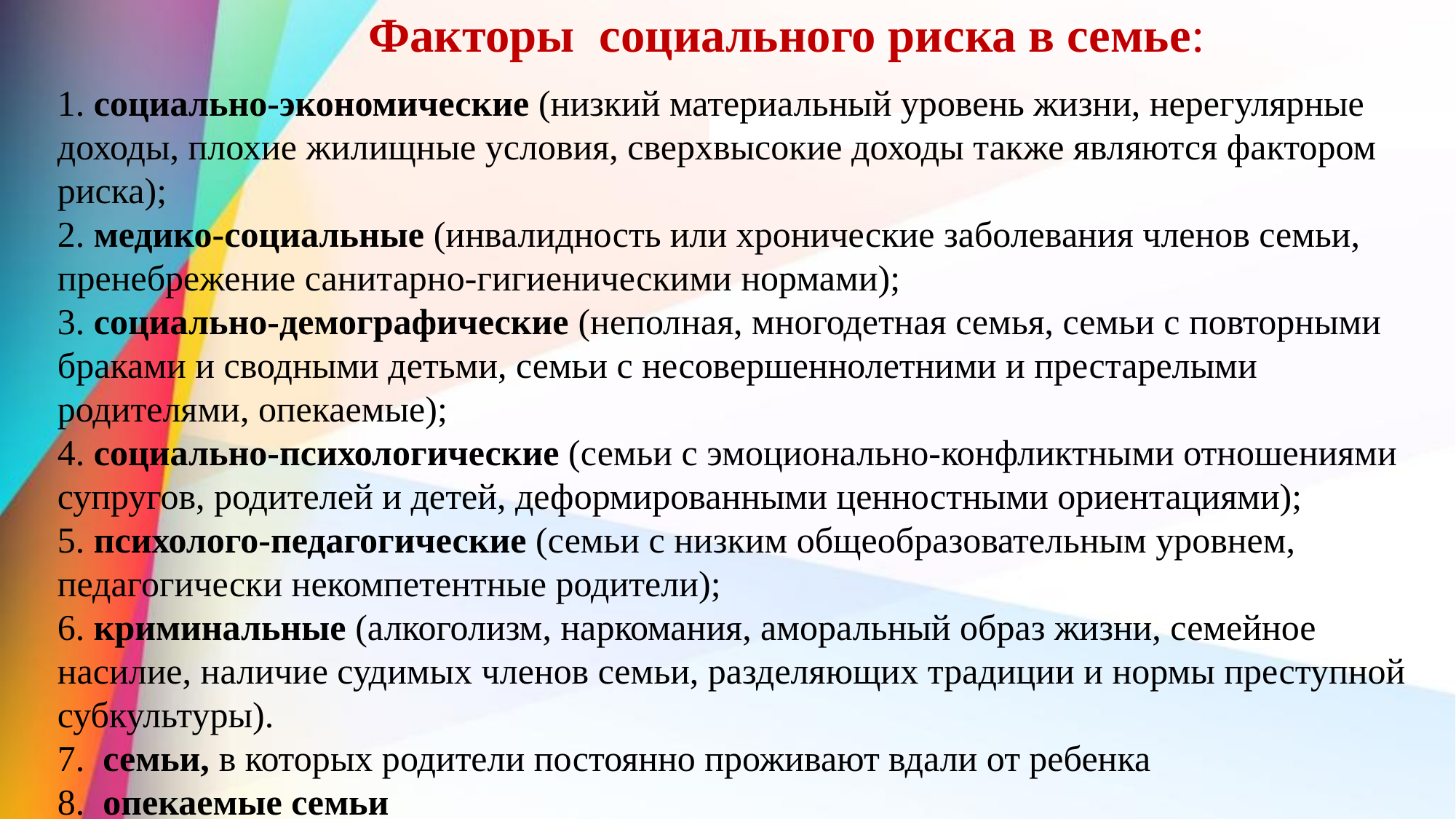

Факторы  социального риска в семье:

1. социально-экономические (низкий материальный уровень жизни, нерегулярные доходы, плохие жилищные условия, сверхвысокие доходы также являются фактором риска);
2. медико-социальные (инвалидность или хронические заболевания членов семьи, пренебрежение санитарно-гигиеническими нормами);
3. социально-демографические (неполная, многодетная семья, семьи с повторными браками и сводными детьми, семьи с несовершеннолетними и престарелыми родителями, опекаемые);
4. социально-психологические (семьи с эмоционально-конфликтными отношениями супругов, родителей и детей, деформированными ценностными ориентациями);
5. психолого-педагогические (семьи с низким общеобразовательным уровнем, педагогически некомпетентные родители);
6. криминальные (алкоголизм, наркомания, аморальный образ жизни, семейное насилие, наличие судимых членов семьи, разделяющих традиции и нормы преступной субкультуры).
7.  семьи, в которых родители постоянно проживают вдали от ребенка
8.  опекаемые семьи